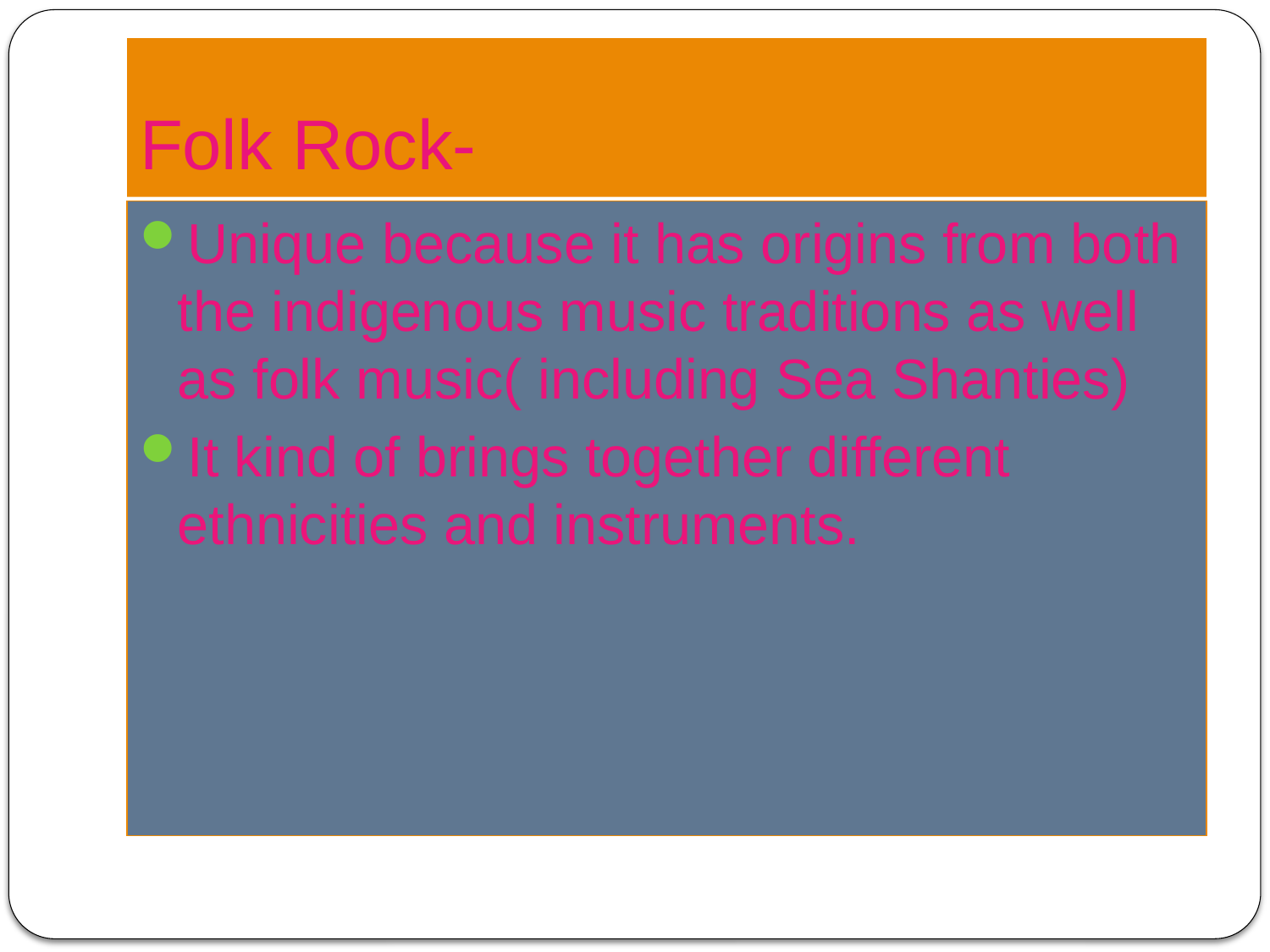

# Folk Rock-
Unique because it has origins from both the indigenous music traditions as well as folk music( including Sea Shanties)
It kind of brings together different ethnicities and instruments.